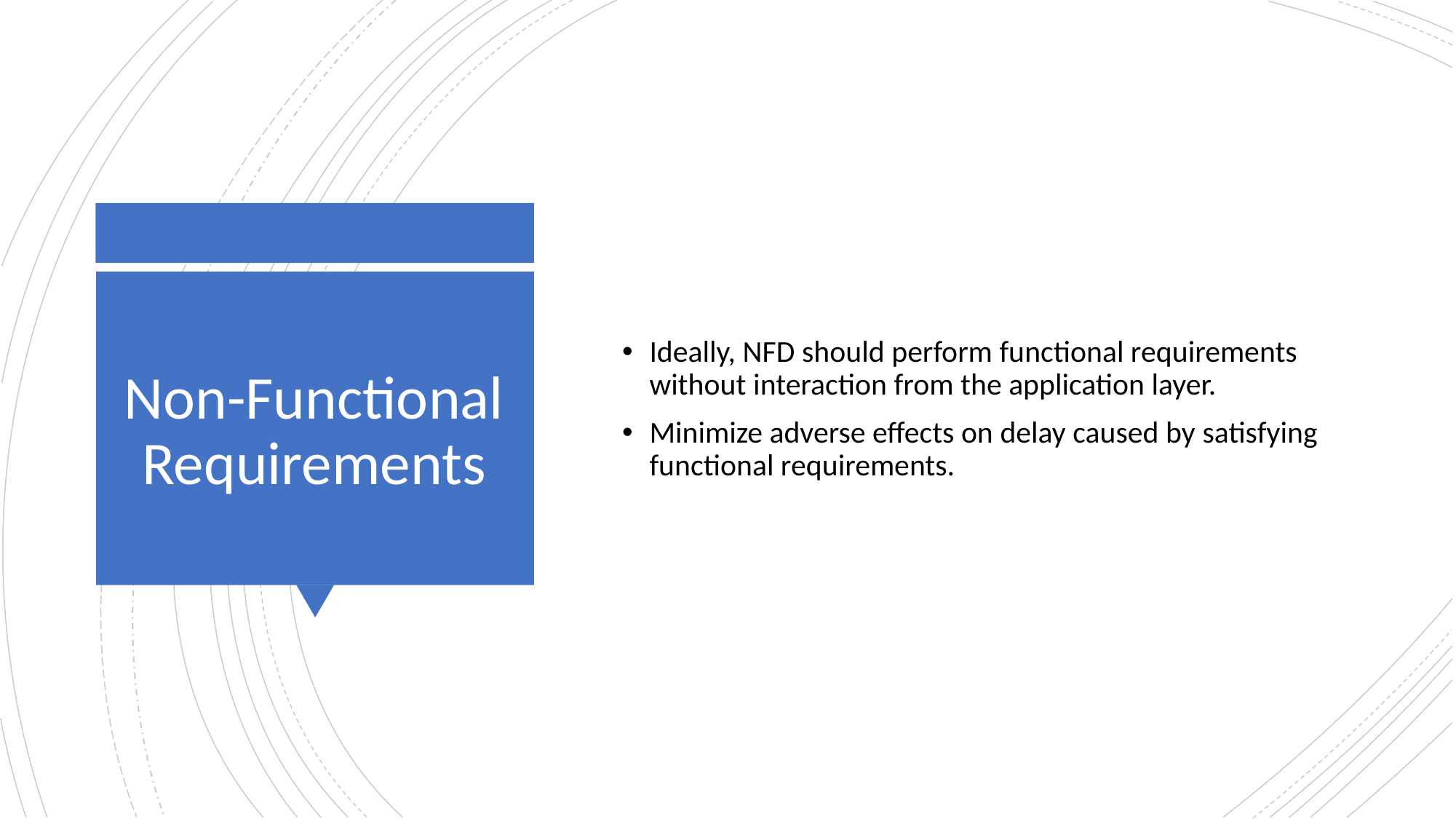

Ideally, NFD should perform functional requirements without interaction from the application layer.
Minimize adverse effects on delay caused by satisfying functional requirements.

# Non-Functional Requirements